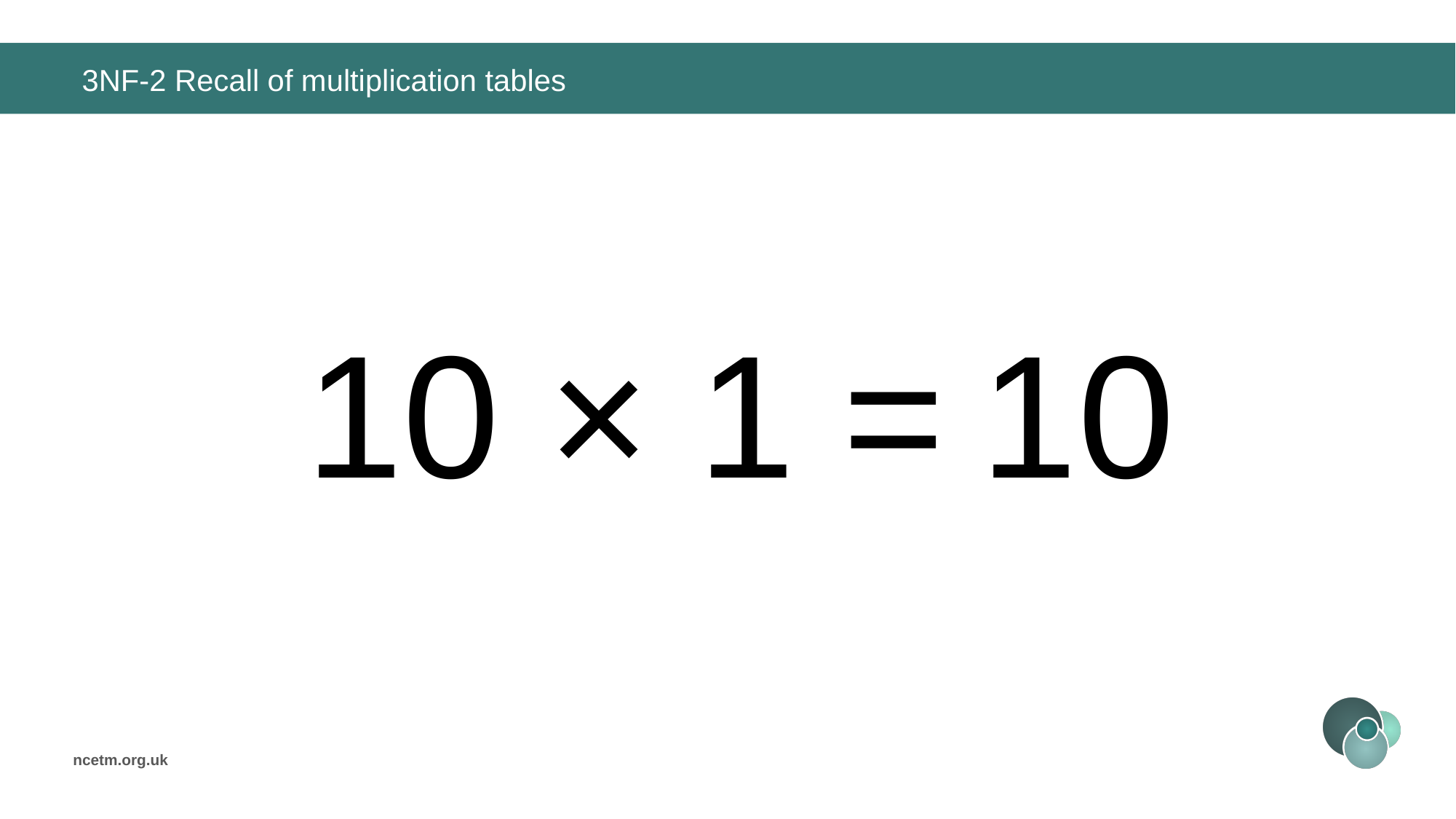

# 3NF-2 Recall of multiplication tables
10 × 1 =
10